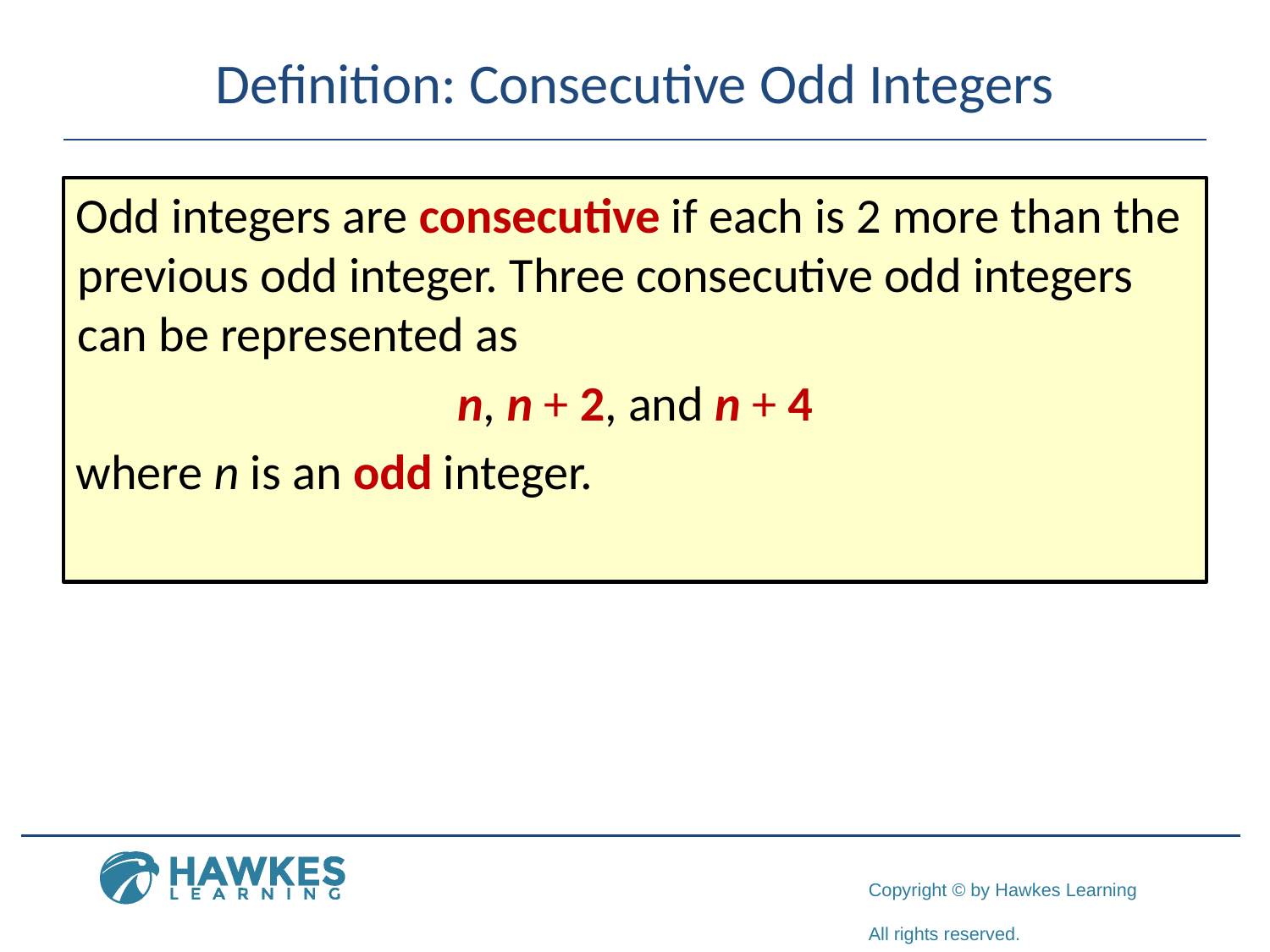

# Definition: Consecutive Odd Integers
Odd integers are consecutive if each is 2 more than the previous odd integer. Three consecutive odd integers can be represented as
n, n + 2, and n + 4
where n is an odd integer.